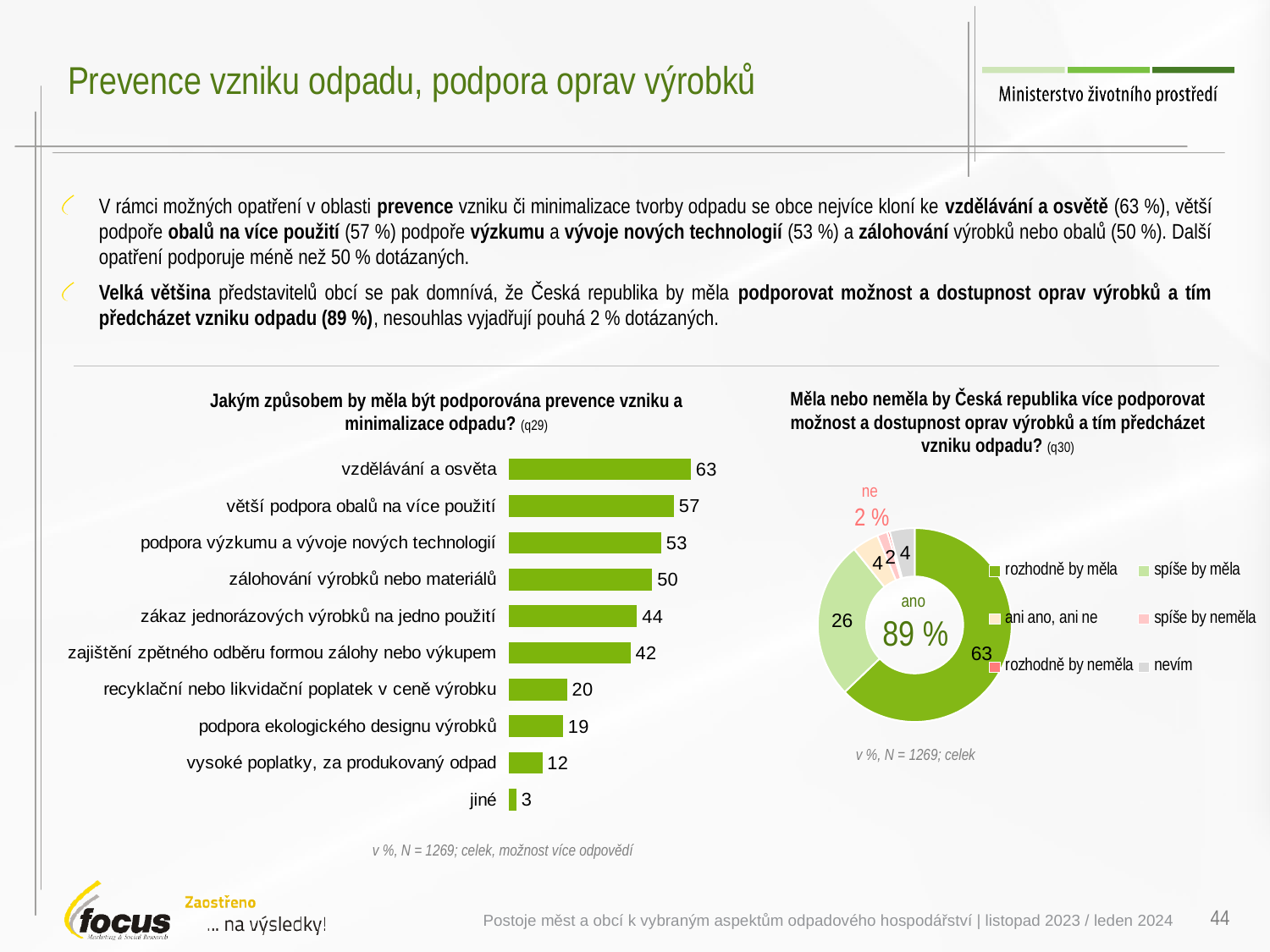

# Prevence vzniku odpadu, podpora oprav výrobků
V rámci možných opatření v oblasti prevence vzniku či minimalizace tvorby odpadu se obce nejvíce kloní ke vzdělávání a osvětě (63 %), větší podpoře obalů na více použití (57 %) podpoře výzkumu a vývoje nových technologií (53 %) a zálohování výrobků nebo obalů (50 %). Další opatření podporuje méně než 50 % dotázaných.
Velká většina představitelů obcí se pak domnívá, že Česká republika by měla podporovat možnost a dostupnost oprav výrobků a tím předcházet vzniku odpadu (89 %), nesouhlas vyjadřují pouhá 2 % dotázaných.

Měla nebo neměla by Česká republika více podporovat možnost a dostupnost oprav výrobků a tím předcházet vzniku odpadu? (q30)
Jakým způsobem by měla být podporována prevence vzniku a minimalizace odpadu? (q29)

### Chart

| Category |  |
|---|---|
| vzdělávání a osvěta | 63.09739838941 |
| větší podpora obalů na více použití | 57.23389003182 |
| podpora výzkumu a vývoje nových technologií | 52.81107649089 |
| zálohování výrobků nebo materiálů | 49.74427338903 |
| zákaz jednorázových výrobků na jedno použití | 44.46308938247 |
| zajištění zpětného odběru formou zálohy nebo výkupem | 42.17582117099 |
| recyklační nebo likvidační poplatek v ceně výrobku | 20.20414884665 |
| podpora ekologického designu výrobků | 18.75065086234 |
| vysoké poplatky, za produkovaný odpad | 11.61150592888 |
| jiné | 2.621501337556 |
ne
2 %

### Chart

| Category |  |
|---|---|
| rozhodně by měla | 62.83766986206 |
| spíše by měla | 26.45454189554 |
| ani ano, ani ne | 4.418187629411 |
| spíše by neměla | 1.713484036284 |
| rozhodně by neměla | 0.4258220274273 |
| nevím | 4.150294549279 |
ano
89 %
v %, N = 1269; celek
v %, N = 1269; celek, možnost více odpovědí